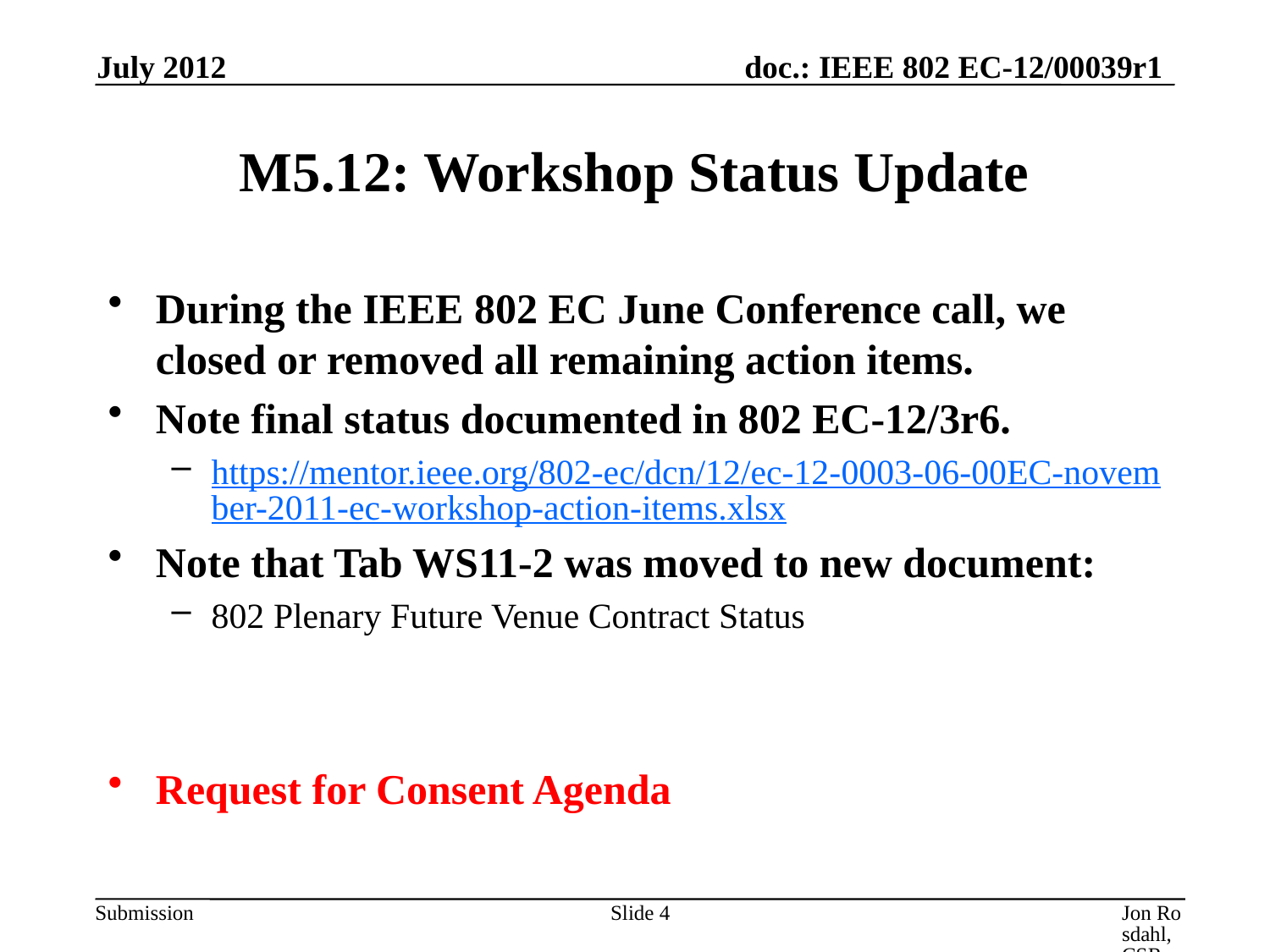

July 2012
# M5.12: Workshop Status Update
During the IEEE 802 EC June Conference call, we closed or removed all remaining action items.
Note final status documented in 802 EC-12/3r6.
https://mentor.ieee.org/802-ec/dcn/12/ec-12-0003-06-00EC-november-2011-ec-workshop-action-items.xlsx
Note that Tab WS11-2 was moved to new document:
802 Plenary Future Venue Contract Status

Request for Consent Agenda
Slide 4
Jon Rosdahl, CSR